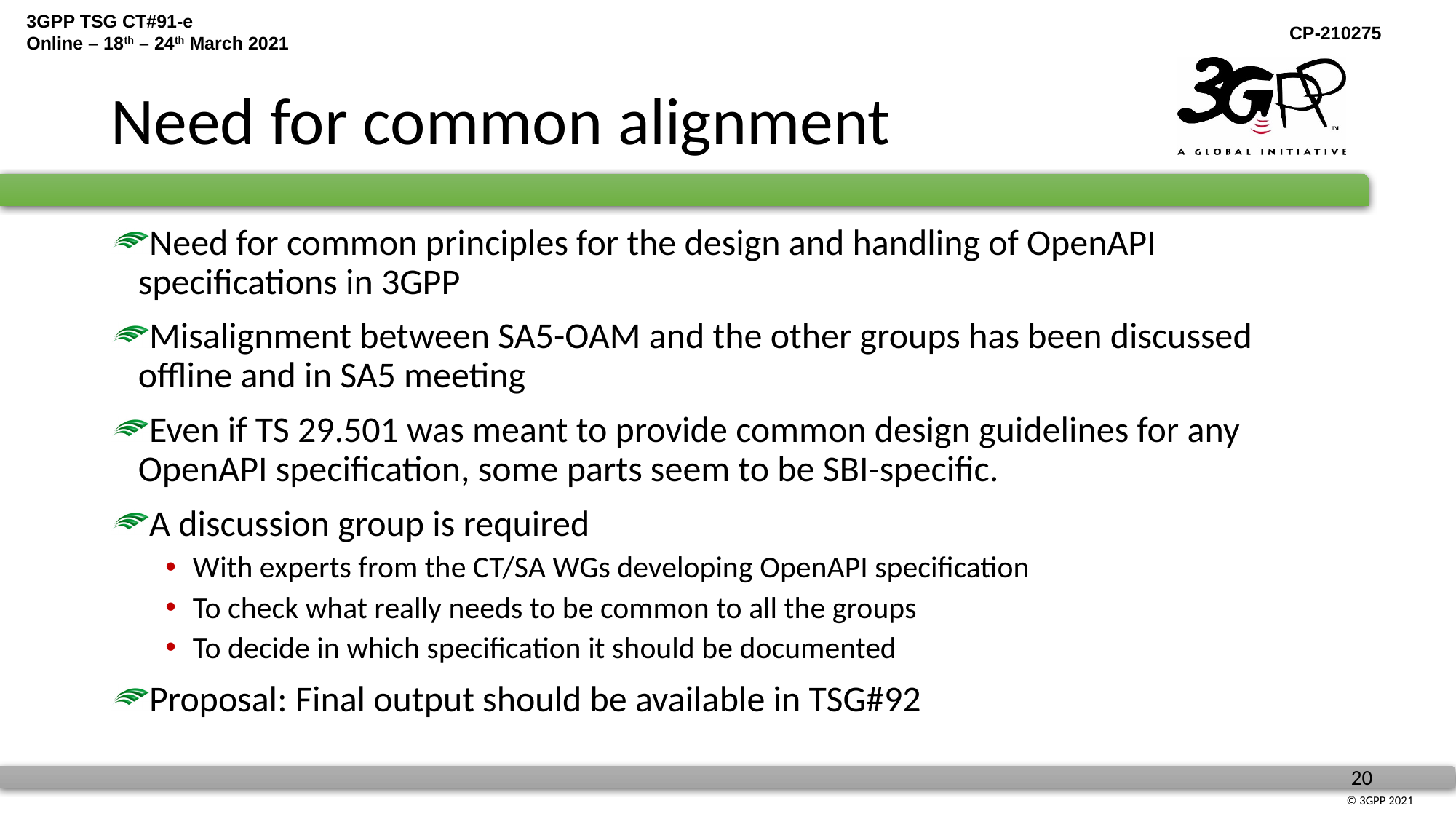

# Need for common alignment
Need for common principles for the design and handling of OpenAPI specifications in 3GPP
Misalignment between SA5-OAM and the other groups has been discussed offline and in SA5 meeting
Even if TS 29.501 was meant to provide common design guidelines for any OpenAPI specification, some parts seem to be SBI-specific.
A discussion group is required
With experts from the CT/SA WGs developing OpenAPI specification
To check what really needs to be common to all the groups
To decide in which specification it should be documented
Proposal: Final output should be available in TSG#92